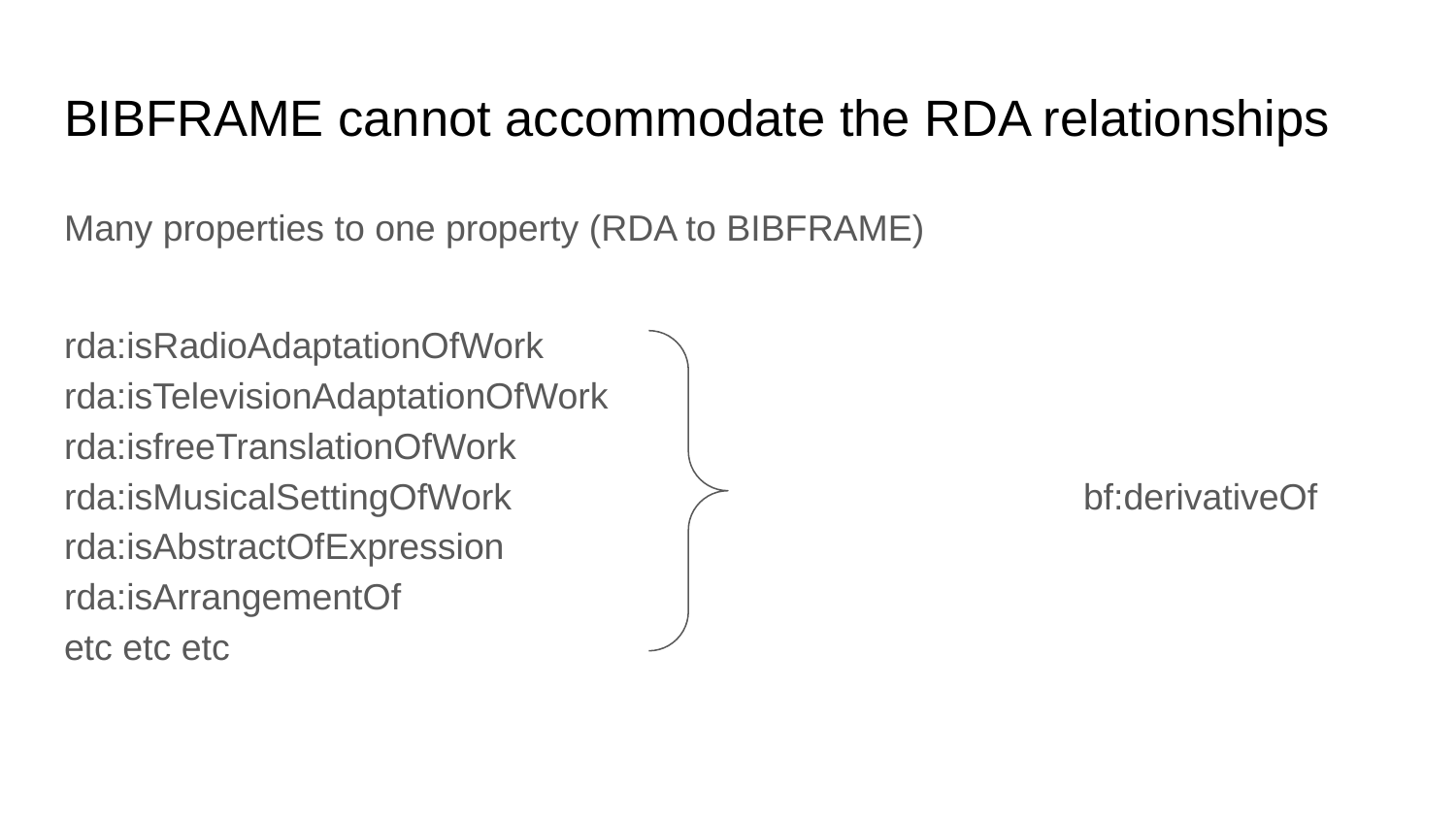

# BIBFRAME cannot accommodate the RDA relationships
Many properties to one property (RDA to BIBFRAME)
rda:isRadioAdaptationOfWork
rda:isTelevisionAdaptationOfWork
rda:isfreeTranslationOfWork
rda:isMusicalSettingOfWork				bf:derivativeOf
rda:isAbstractOfExpression
rda:isArrangementOf
etc etc etc